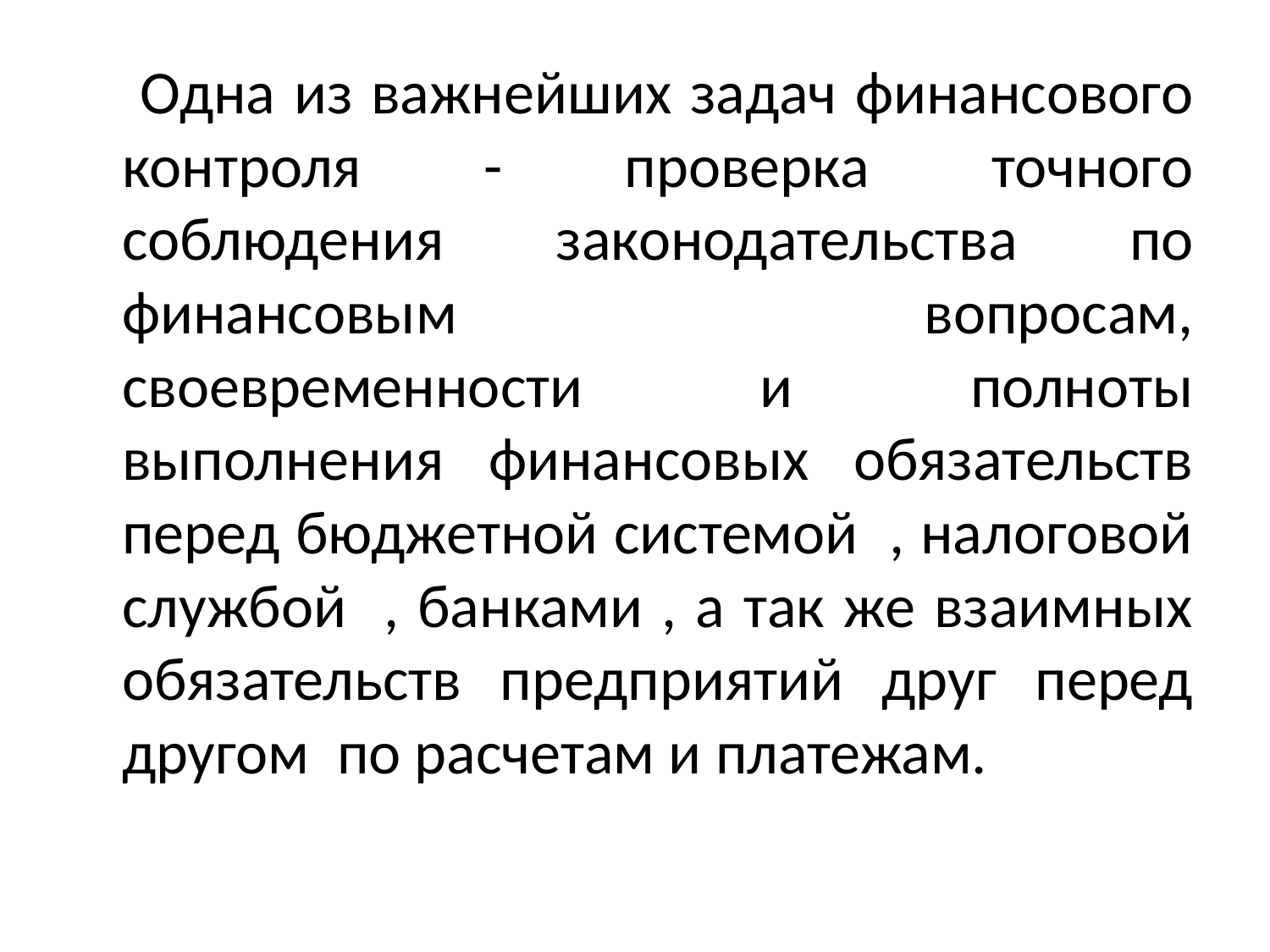

#
    Одна из важнейших задач финансового контроля - проверка точного соблюдения законодательства по финансовым вопросам, своевременности и полноты выполнения финансовых обязательств перед бюджетной системой  , налоговой службой  , банками , а так же взаимных обязательств предприятий друг перед другом  по расчетам и платежам.